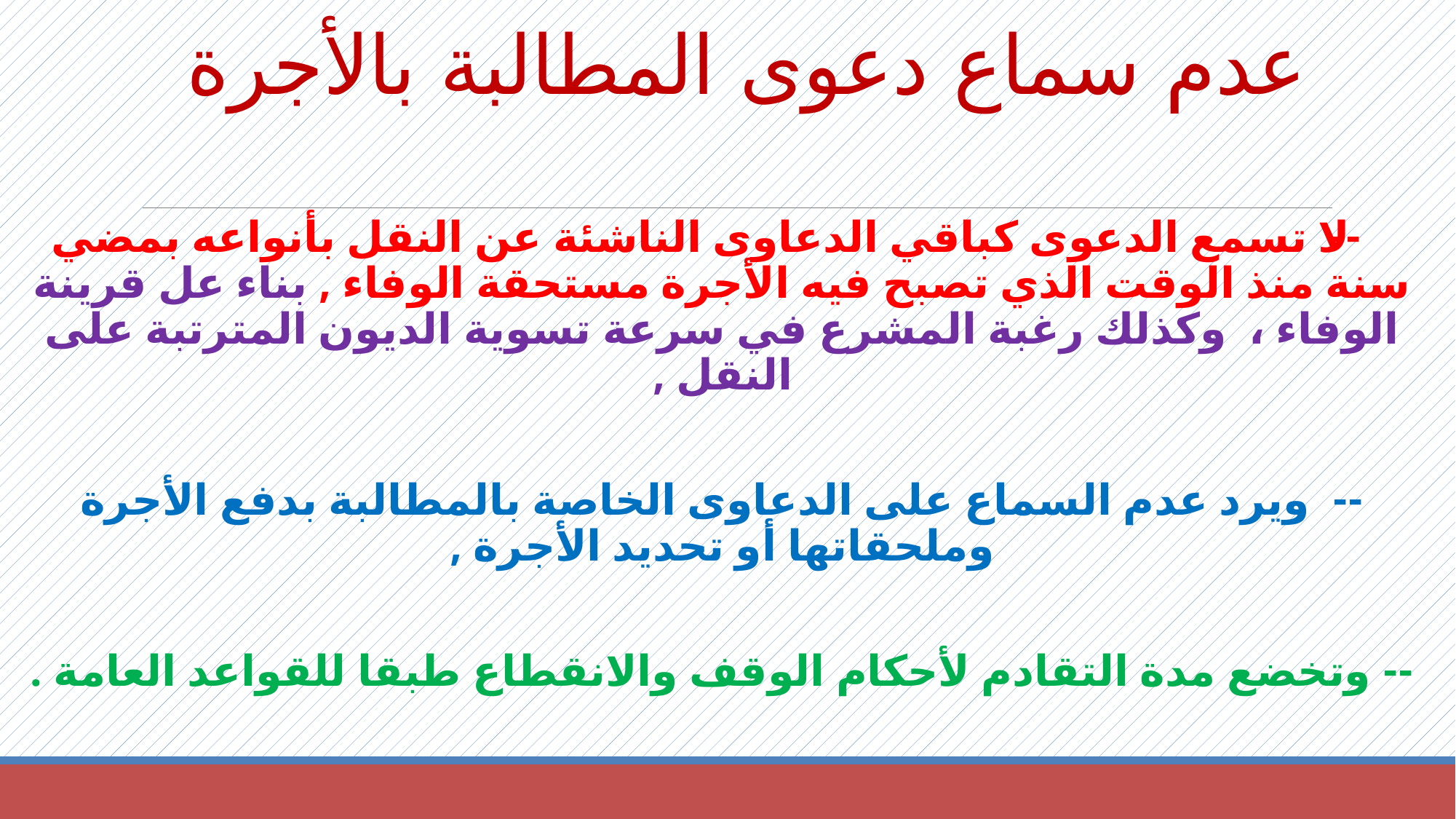

# عدم سماع دعوى المطالبة بالأجرة

-- لا تسمع الدعوى كباقي الدعاوى الناشئة عن النقل بأنواعه بمضي سنة منذ الوقت الذي تصبح فيه الأجرة مستحقة الوفاء , بناء عل قرينة الوفاء ،  وكذلك رغبة المشرع في سرعة تسوية الديون المترتبة على النقل ,

--  ويرد عدم السماع على الدعاوى الخاصة بالمطالبة بدفع الأجرة وملحقاتها أو تحديد الأجرة ,

-- وتخضع مدة التقادم لأحكام الوقف والانقطاع طبقا للقواعد العامة .